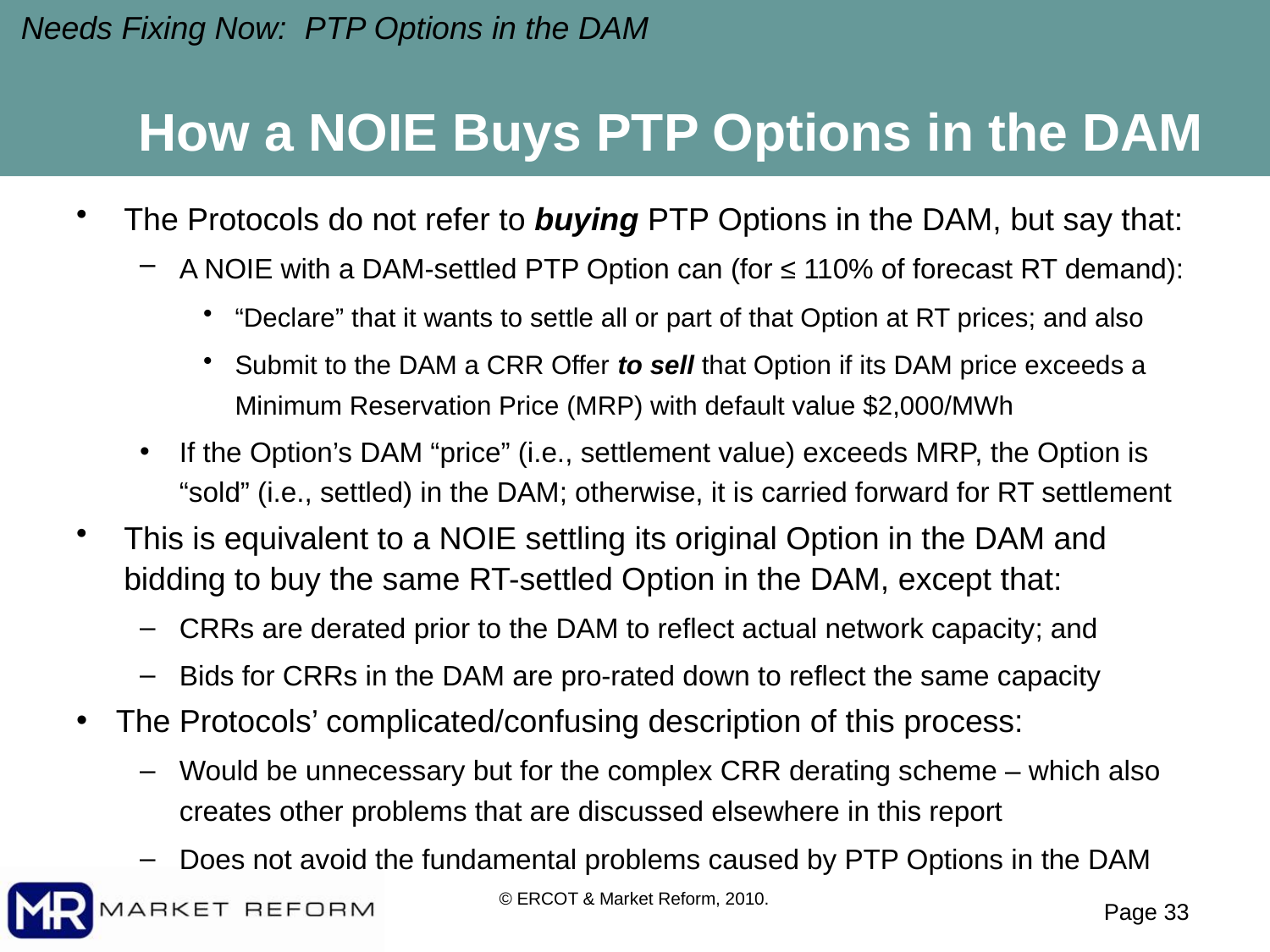

Needs Fixing Now:  PTP Options in the DAM
# How a NOIE Buys PTP Options in the DAM
The Protocols do not refer to buying PTP Options in the DAM, but say that:
A NOIE with a DAM-settled PTP Option can (for ≤ 110% of forecast RT demand):
“Declare” that it wants to settle all or part of that Option at RT prices; and also
Submit to the DAM a CRR Offer to sell that Option if its DAM price exceeds a Minimum Reservation Price (MRP) with default value $2,000/MWh
If the Option’s DAM “price” (i.e., settlement value) exceeds MRP, the Option is “sold” (i.e., settled) in the DAM; otherwise, it is carried forward for RT settlement
This is equivalent to a NOIE settling its original Option in the DAM and bidding to buy the same RT-settled Option in the DAM, except that:
CRRs are derated prior to the DAM to reflect actual network capacity; and
Bids for CRRs in the DAM are pro-rated down to reflect the same capacity
The Protocols’ complicated/confusing description of this process:
Would be unnecessary but for the complex CRR derating scheme – which also creates other problems that are discussed elsewhere in this report
Does not avoid the fundamental problems caused by PTP Options in the DAM
© ERCOT & Market Reform, 2010.
Page 33